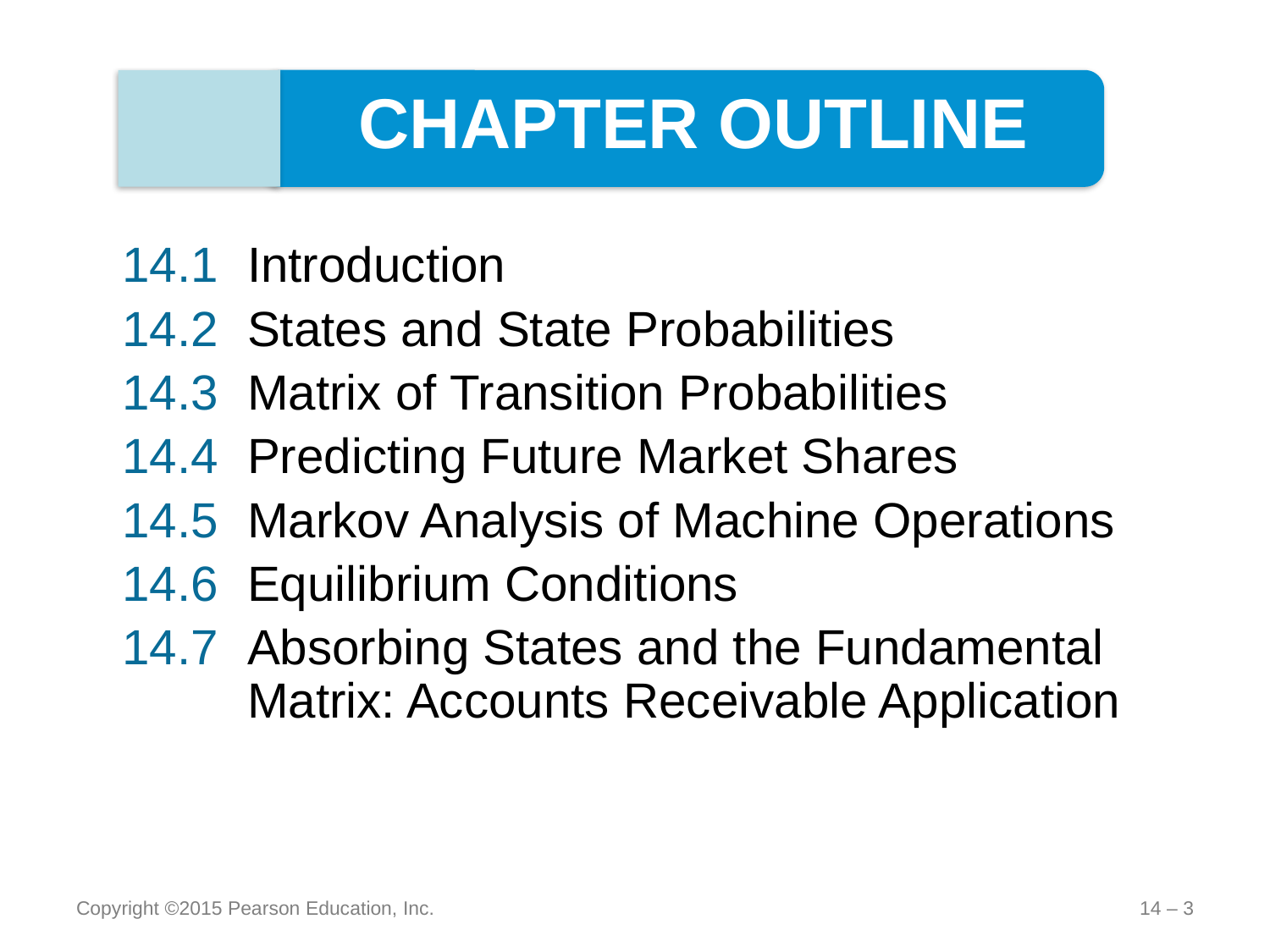

CHAPTER OUTLINE
14.1	Introduction
14.2	States and State Probabilities
14.3	Matrix of Transition Probabilities
14.4	Predicting Future Market Shares
14.5	Markov Analysis of Machine Operations
14.6	Equilibrium Conditions
14.7	Absorbing States and the Fundamental Matrix: Accounts Receivable Application
Copyright ©2015 Pearson Education, Inc.
14 – 3